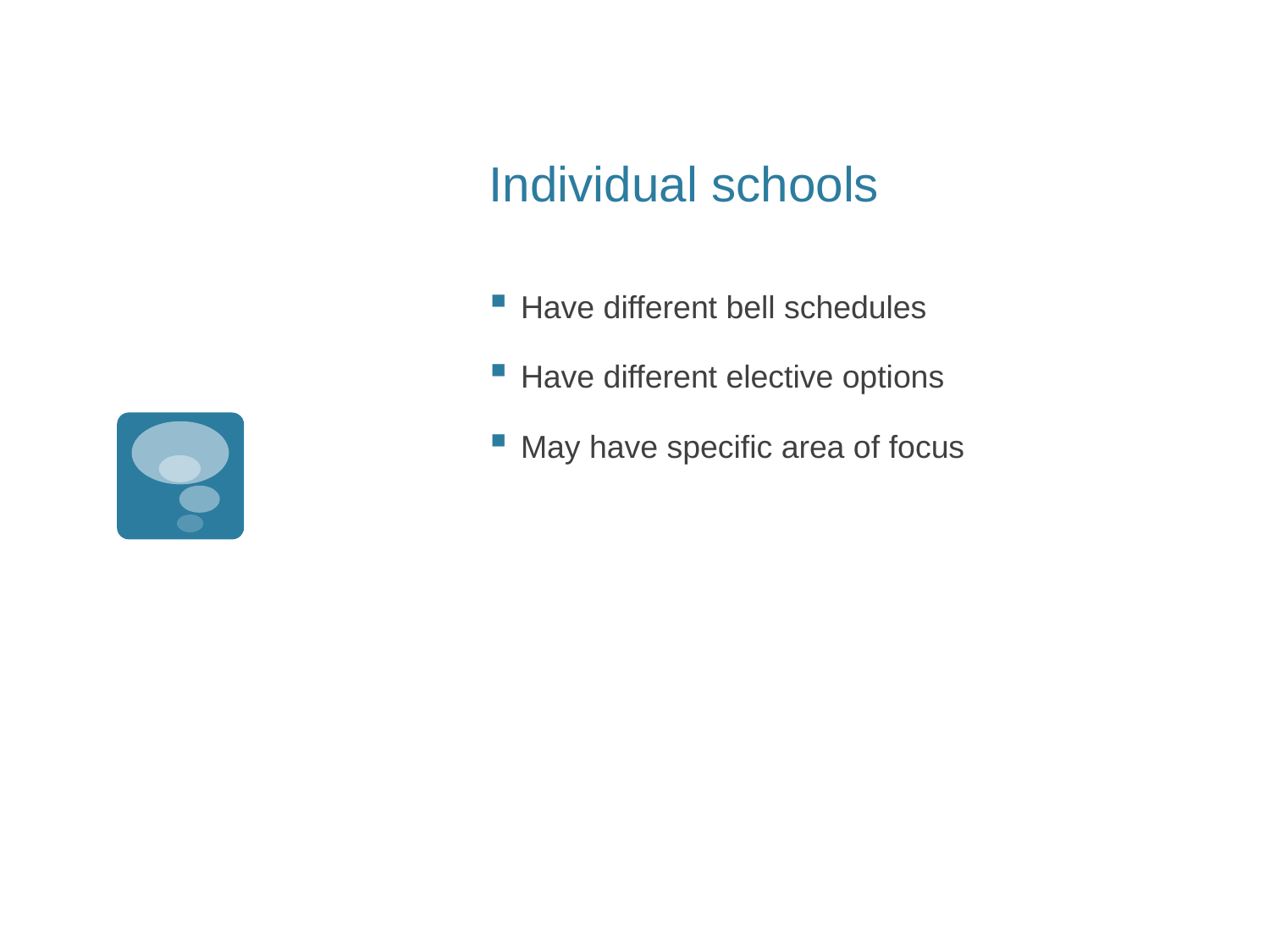

# Individual schools
Have different bell schedules
Have different elective options
May have specific area of focus